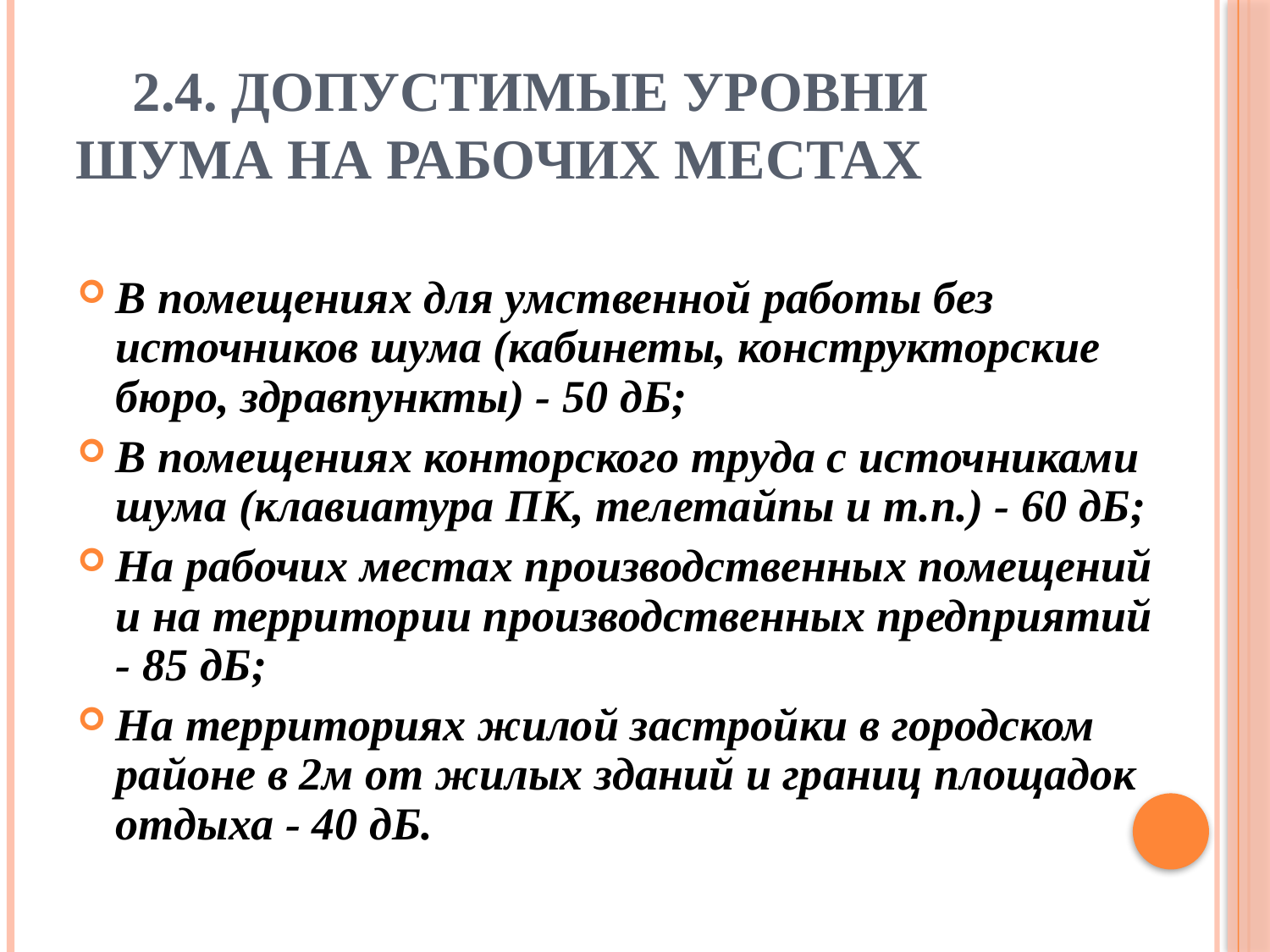

# 2.4. Допустимые уровни шума на рабочих местах

В помещениях для умственной работы без источников шума (кабинеты, конструкторские бюро, здравпункты) - 50 дБ;
В помещениях конторского труда с источниками шума (клавиатура ПК, телетайпы и т.п.) - 60 дБ;
На рабочих местах производственных помещений и на территории производственных предприятий - 85 дБ;
На территориях жилой застройки в городском районе в 2м от жилых зданий и границ площадок отдыха - 40 дБ.